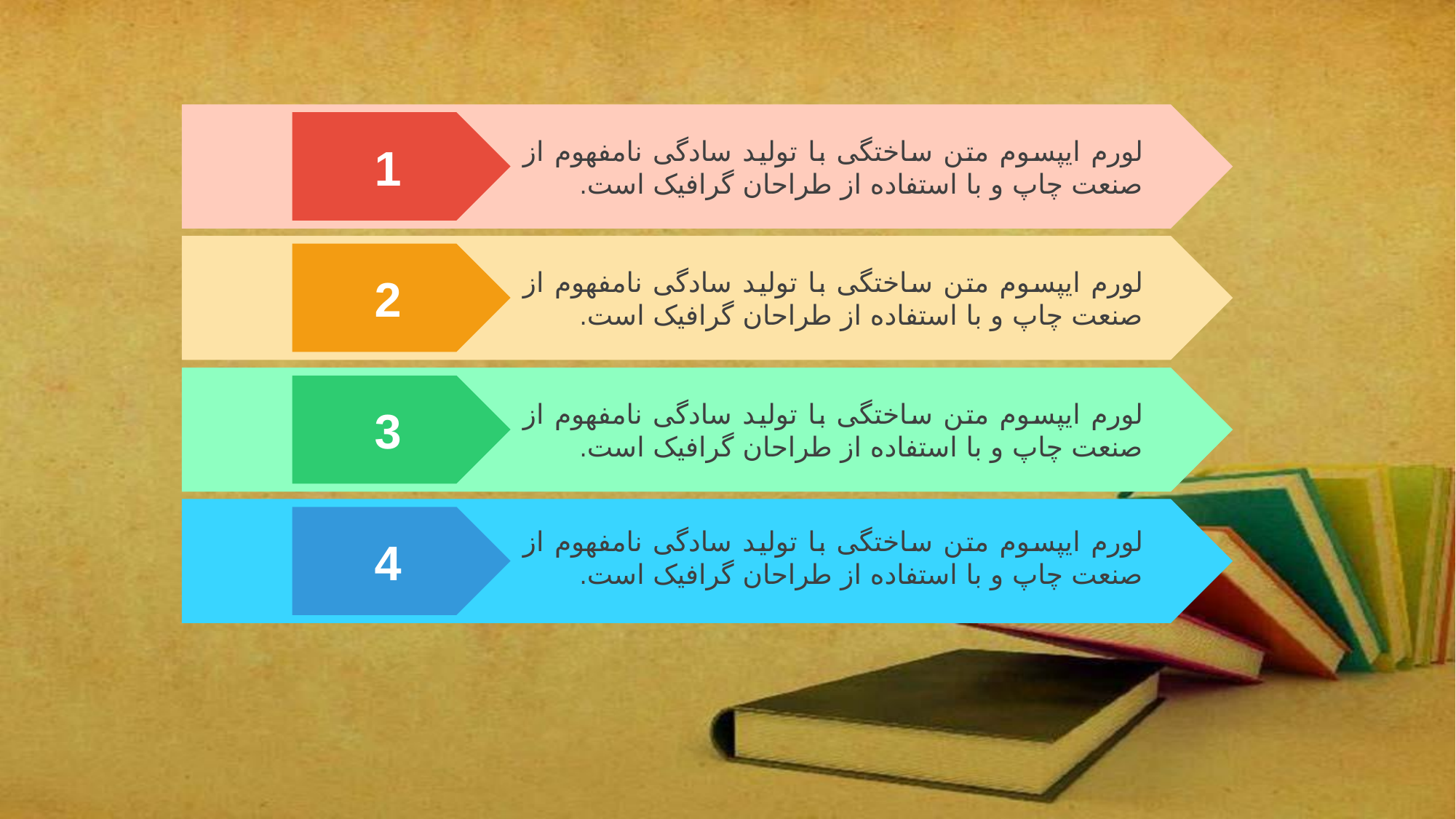

1
لورم ایپسوم متن ساختگی با تولید سادگی نامفهوم از صنعت چاپ و با استفاده از طراحان گرافیک است.

2
لورم ایپسوم متن ساختگی با تولید سادگی نامفهوم از صنعت چاپ و با استفاده از طراحان گرافیک است.

3
لورم ایپسوم متن ساختگی با تولید سادگی نامفهوم از صنعت چاپ و با استفاده از طراحان گرافیک است.

4
لورم ایپسوم متن ساختگی با تولید سادگی نامفهوم از صنعت چاپ و با استفاده از طراحان گرافیک است.